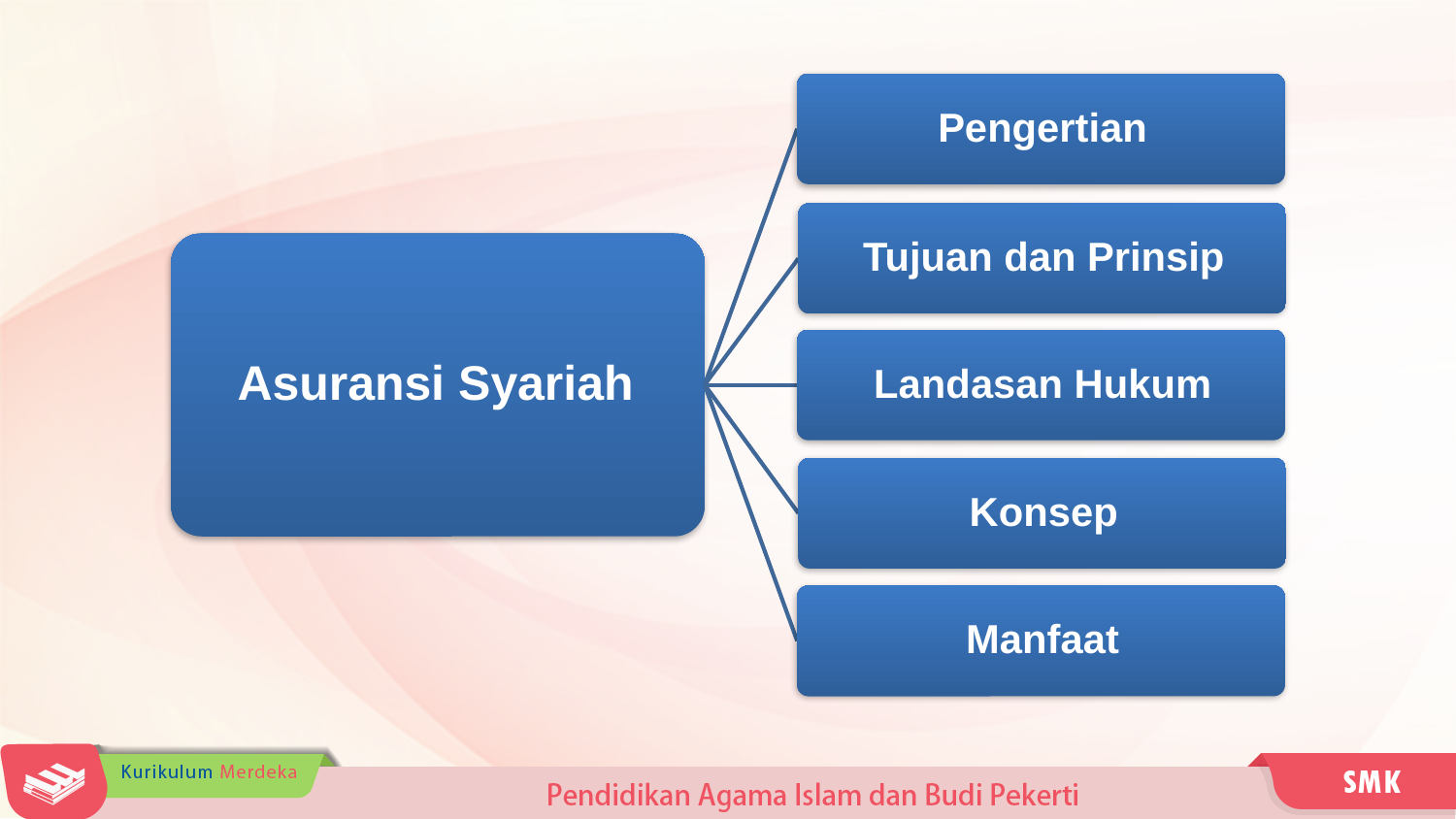

Asuransi Syariah

Pengertian

Tujuan dan Prinsip

Landasan Hukum

Konsep

Manfaat